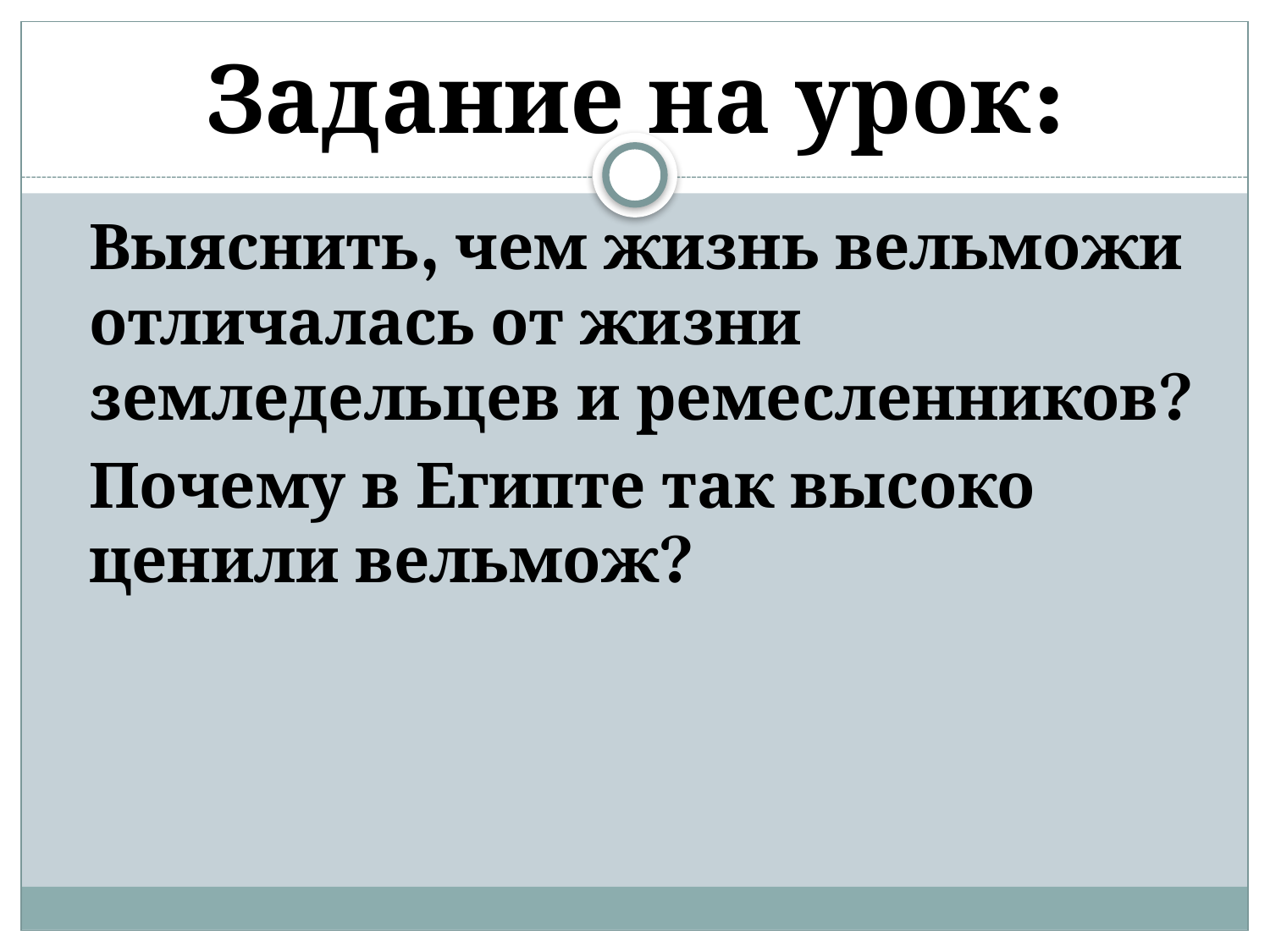

# Задание на урок:
	Выяснить, чем жизнь вельможи отличалась от жизни земледельцев и ремесленников?
	Почему в Египте так высоко ценили вельмож?